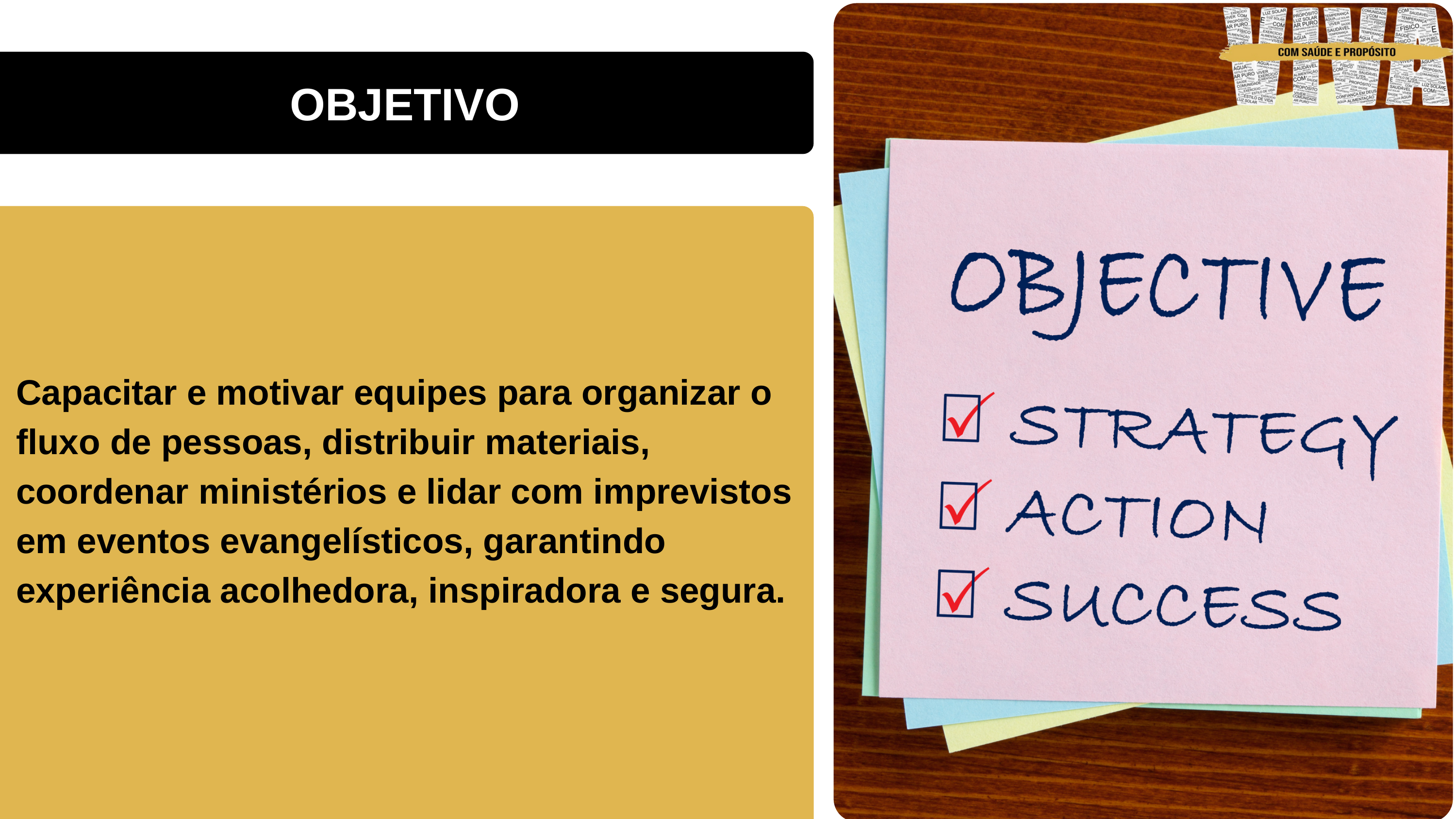

OBJETIVO

Capacitar e motivar equipes para organizar o fluxo de pessoas, distribuir materiais, coordenar ministérios e lidar com imprevistos em eventos evangelísticos, garantindo experiência acolhedora, inspiradora e segura.